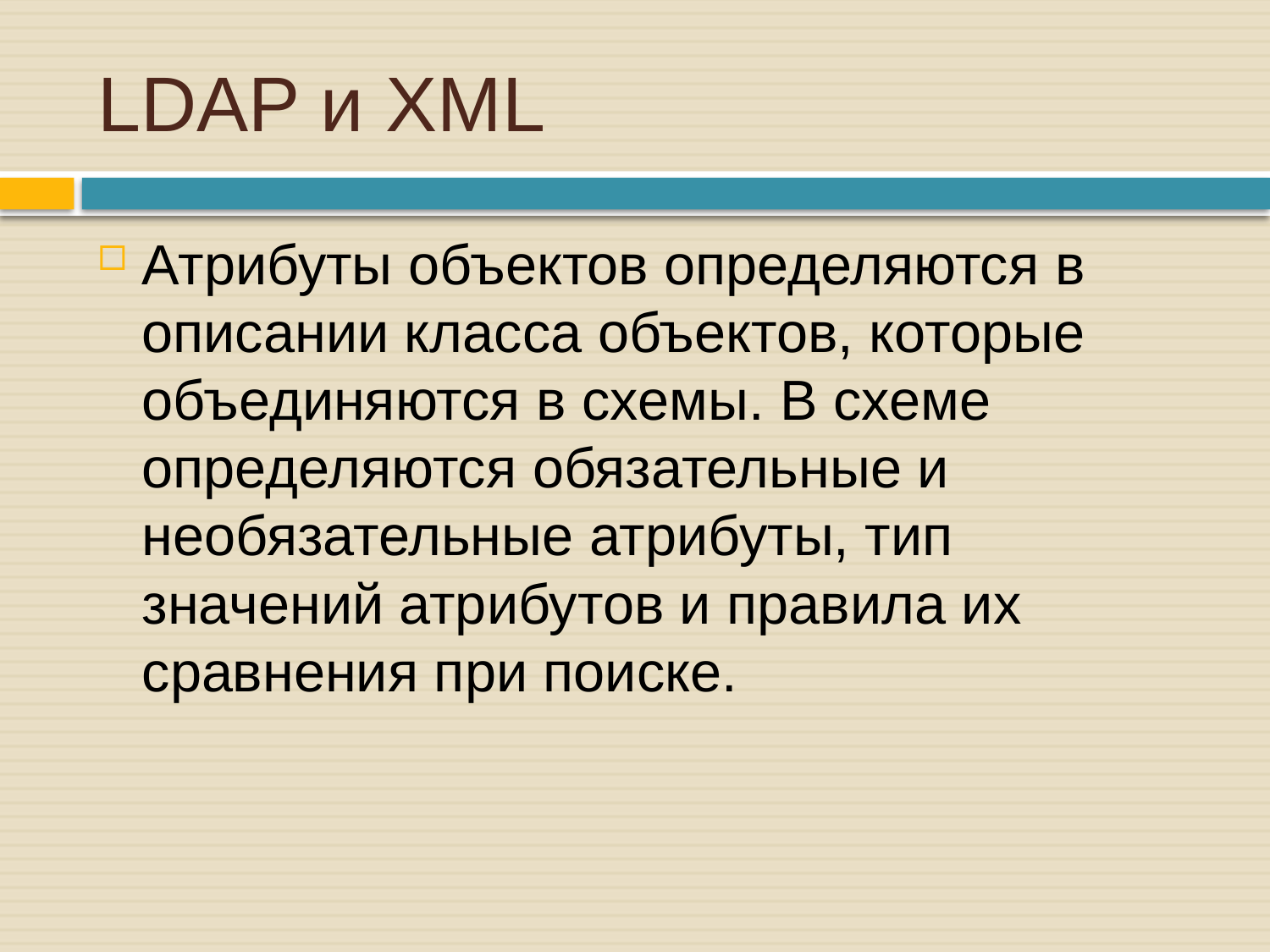

# LDAP и XML
Атрибуты объектов определяются в описании класса объектов, которые объединяются в схемы. В схеме определяются обязательные и необязательные атрибуты, тип значений атрибутов и правила их сравнения при поиске.